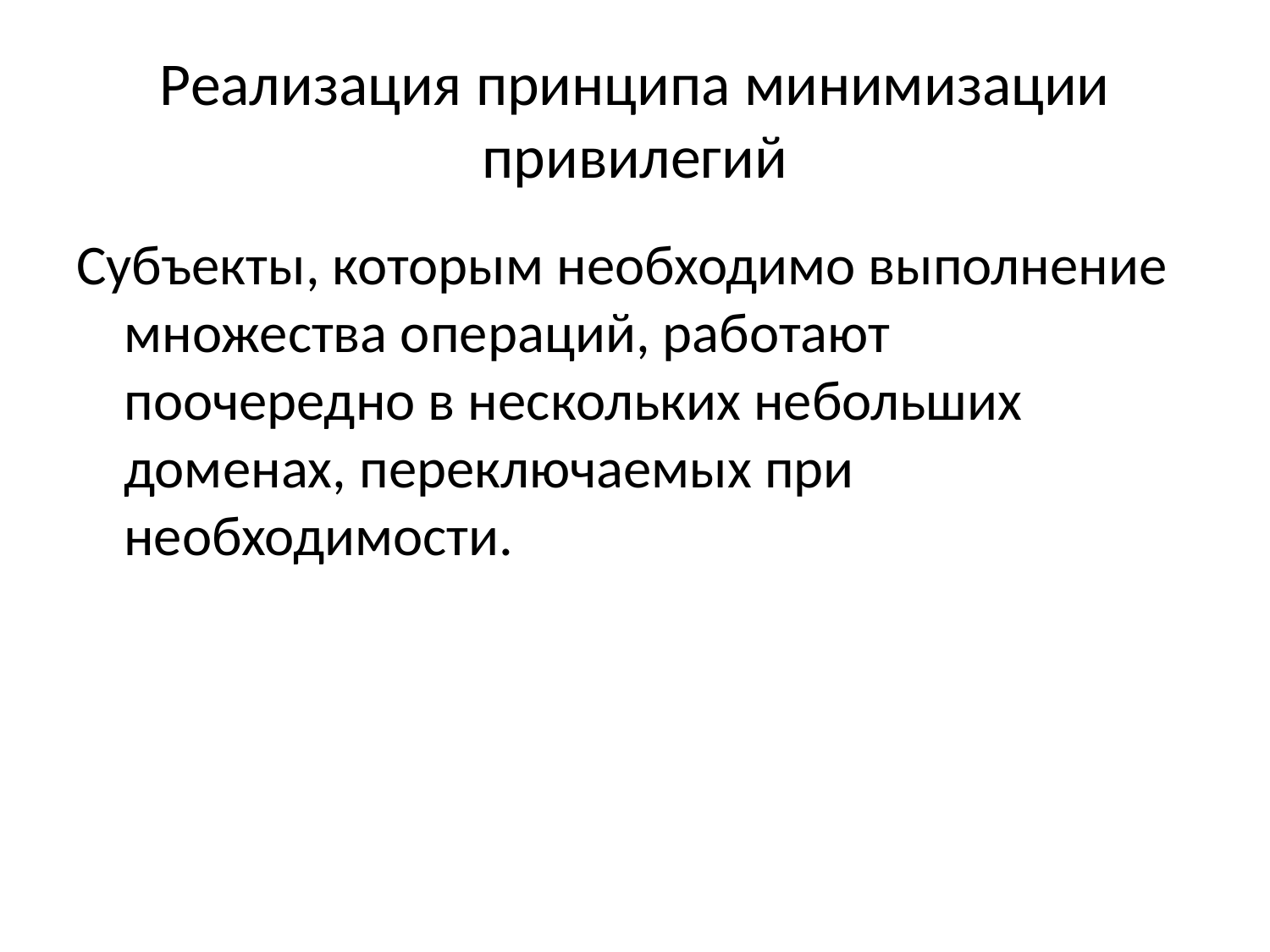

# Реализация принципа минимизации привилегий
Субъекты, которым необходимо выполнение множества операций, работают поочередно в нескольких небольших доменах, переключаемых при необходимости.